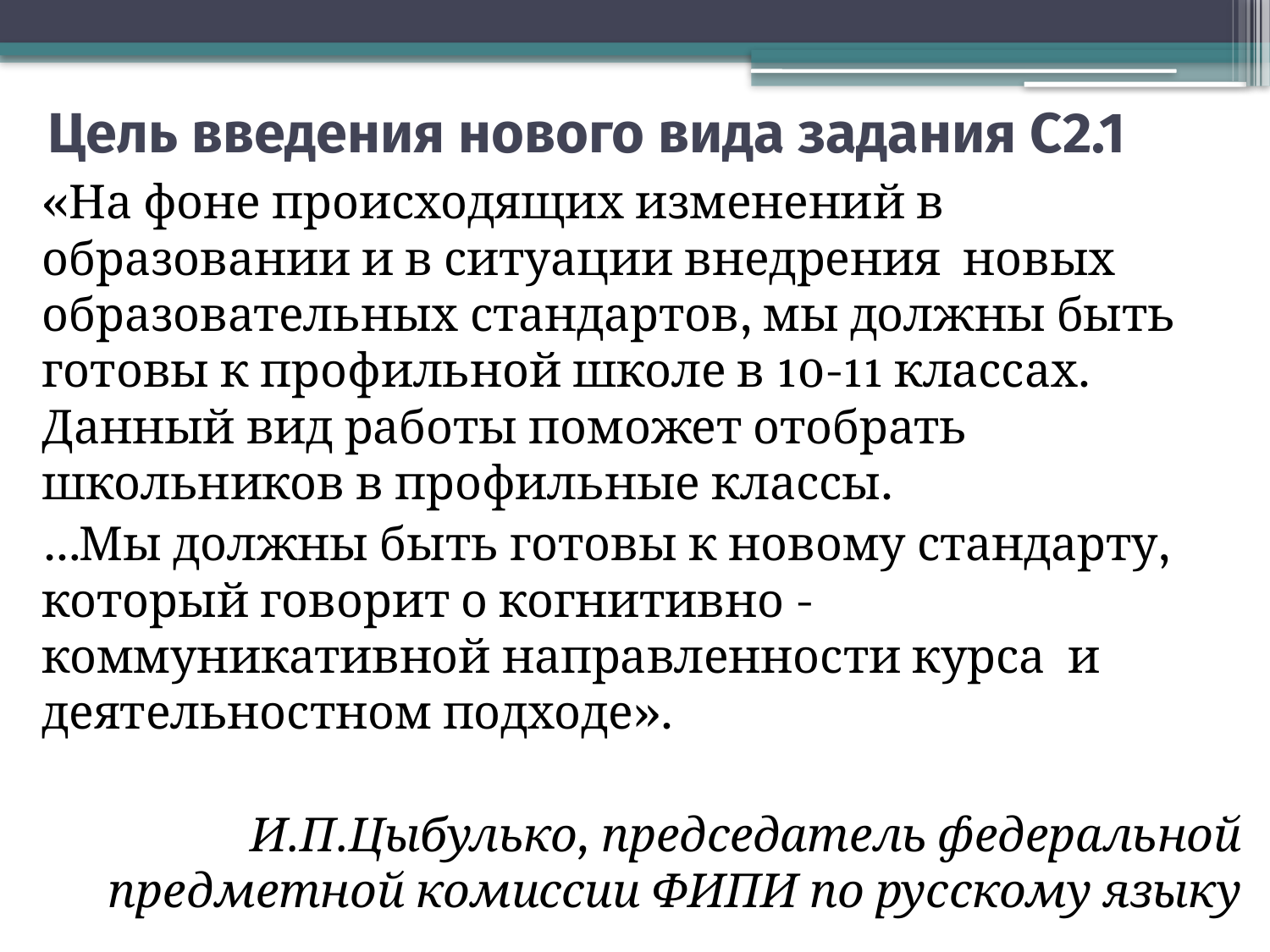

# Цель введения нового вида задания С2.1
«На фоне происходящих изменений в образовании и в ситуации внедрения  новых образовательных стандартов, мы должны быть готовы к профильной школе в 10-11 классах. Данный вид работы поможет отобрать школьников в профильные классы.
…Мы должны быть готовы к новому стандарту, который говорит о когнитивно - коммуникативной направленности курса  и деятельностном подходе».

И.П.Цыбулько, председатель федеральной предметной комиссии ФИПИ по русскому языку